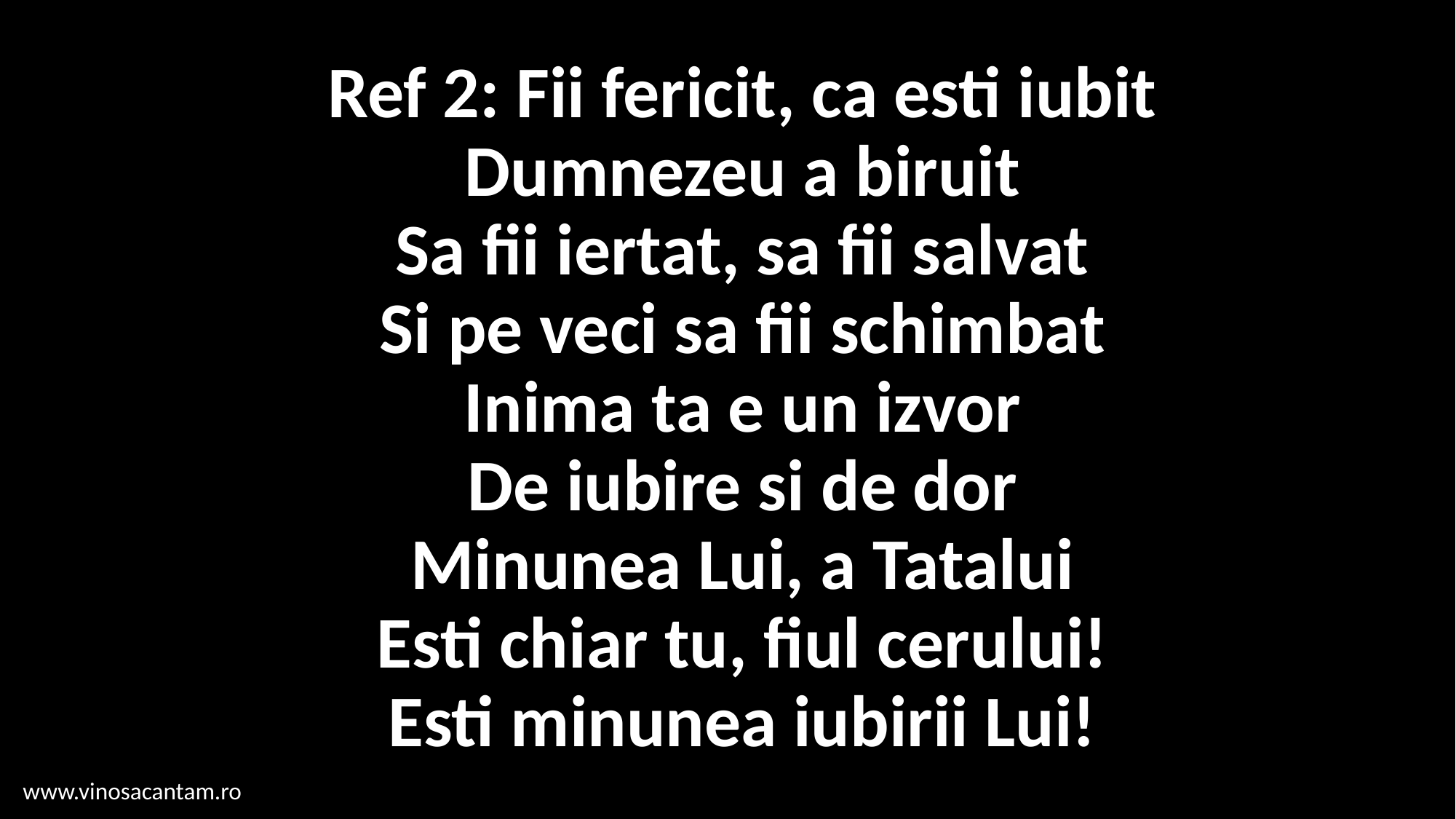

# Ref 2: Fii fericit, ca esti iubit Dumnezeu a biruit Sa fii iertat, sa fii salvat Si pe veci sa fii schimbat Inima ta e un izvor De iubire si de dor Minunea Lui, a Tatalui Esti chiar tu, fiul cerului! Esti minunea iubirii Lui!
www.vinosacantam.ro